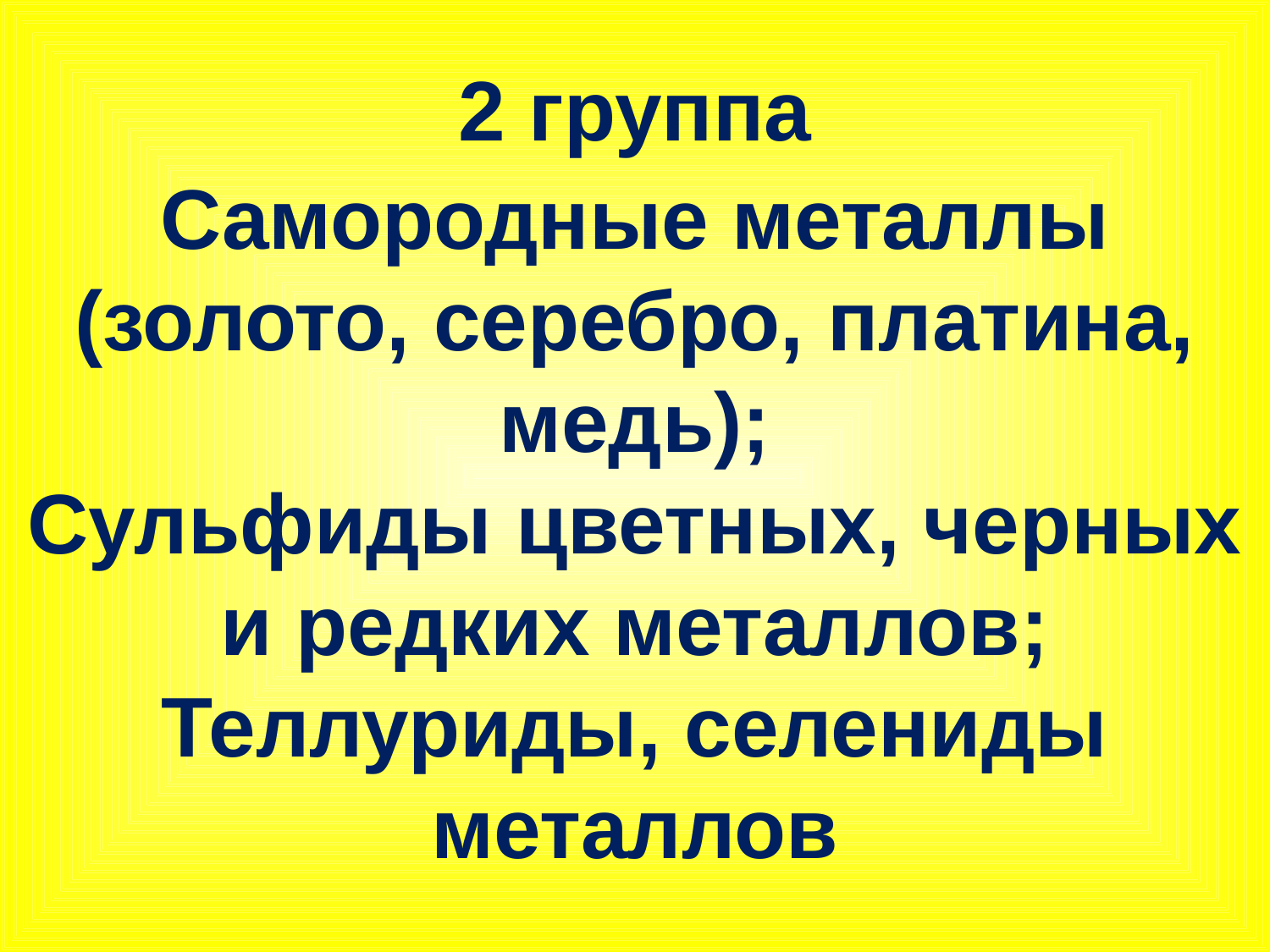

2 группа
Самородные металлы (золото, серебро, платина, медь);
Сульфиды цветных, черных и редких металлов;
Теллуриды, селениды металлов